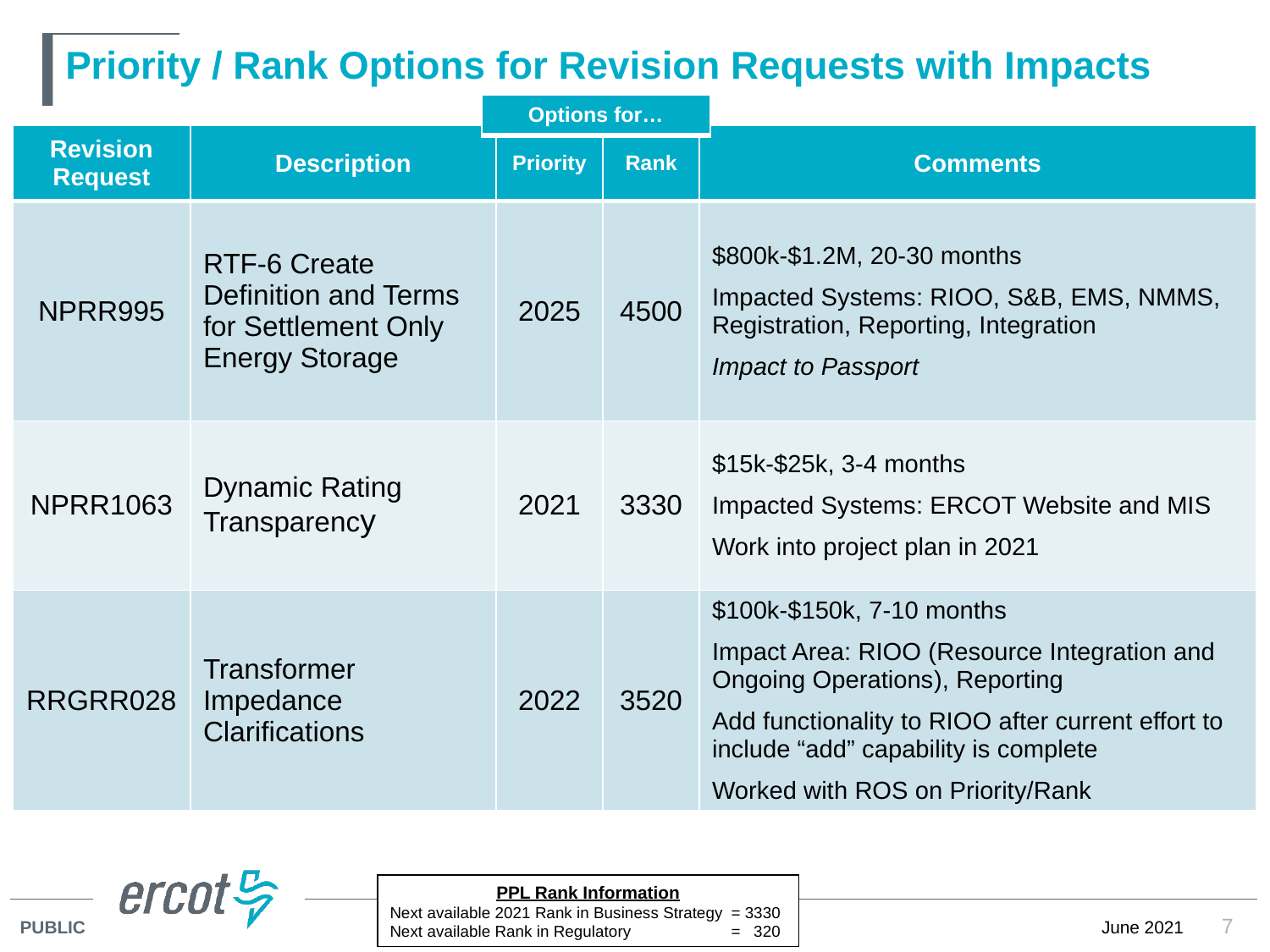

# Priority / Rank Options for Revision Requests with Impacts
| Options for… |
| --- |
| Revision Request | Description | Priority | Rank | Comments |
| --- | --- | --- | --- | --- |
| NPRR995 | RTF-6 Create Definition and Terms for Settlement Only Energy Storage | 2025 | 4500 | $800k-$1.2M, 20-30 months Impacted Systems: RIOO, S&B, EMS, NMMS, Registration, Reporting, Integration Impact to Passport |
| NPRR1063 | Dynamic Rating Transparency | 2021 | 3330 | $15k-$25k, 3-4 months Impacted Systems: ERCOT Website and MIS Work into project plan in 2021 |
| RRGRR028 | Transformer Impedance Clarifications | 2022 | 3520 | $100k-$150k, 7-10 months Impact Area: RIOO (Resource Integration and Ongoing Operations), Reporting Add functionality to RIOO after current effort to include “add” capability is complete Worked with ROS on Priority/Rank |
PPL Rank Information
Next available 2021 Rank in Business Strategy 	= 3330
Next available Rank in Regulatory	=   320
7